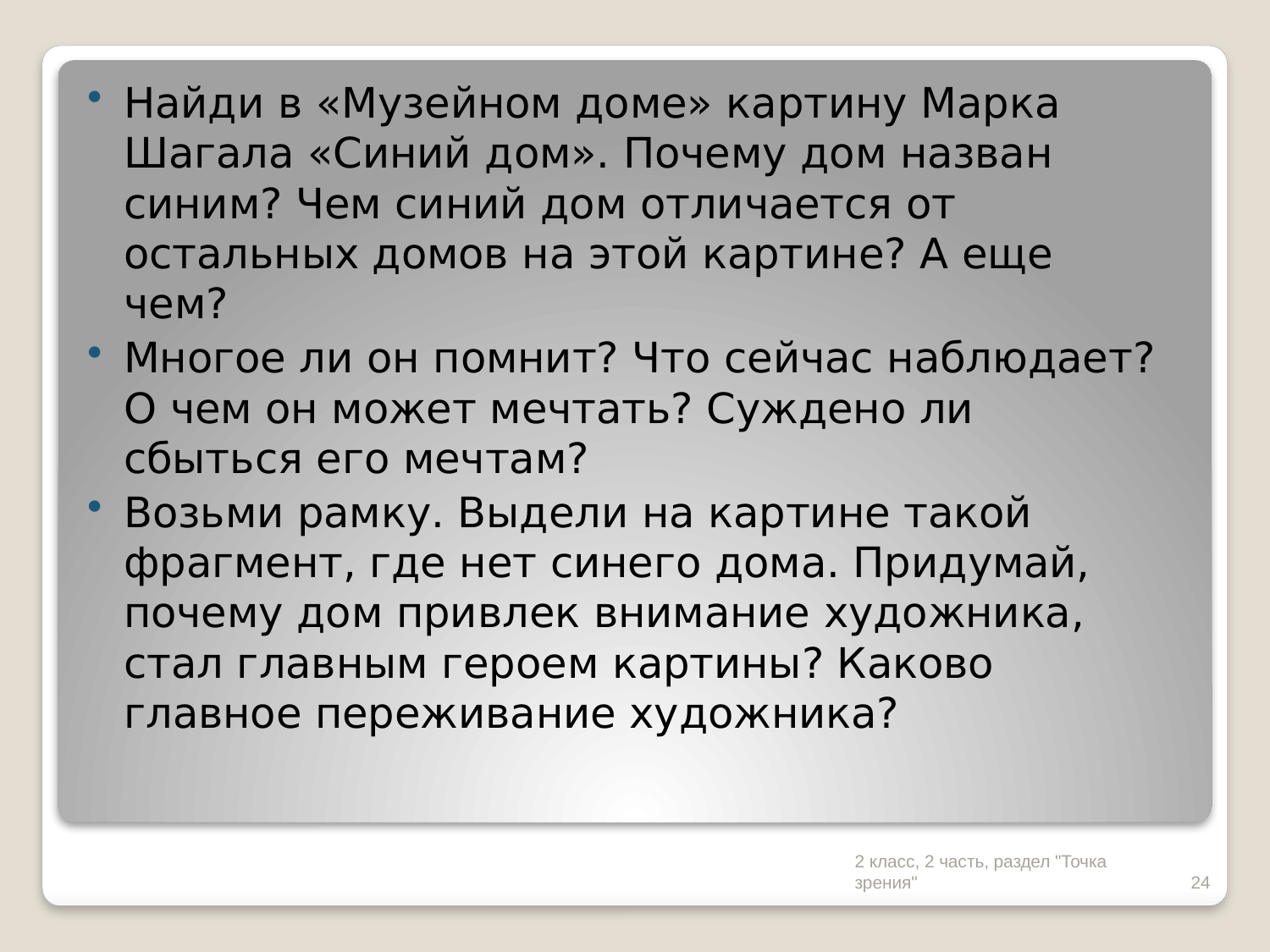

Найди в «Музейном доме» картину Марка Шагала «Синий дом». Почему дом назван синим? Чем синий дом отличается от остальных домов на этой картине? А еще чем?
Многое ли он помнит? Что сейчас наблюдает? О чем он может мечтать? Суждено ли сбыться его мечтам?
Возьми рамку. Выдели на картине такой фрагмент, где нет синего дома. Придумай, почему дом привлек внимание художника,  стал главным героем картины? Каково главное переживание художника?
#
2 класс, 2 часть, раздел "Точка зрения"
24